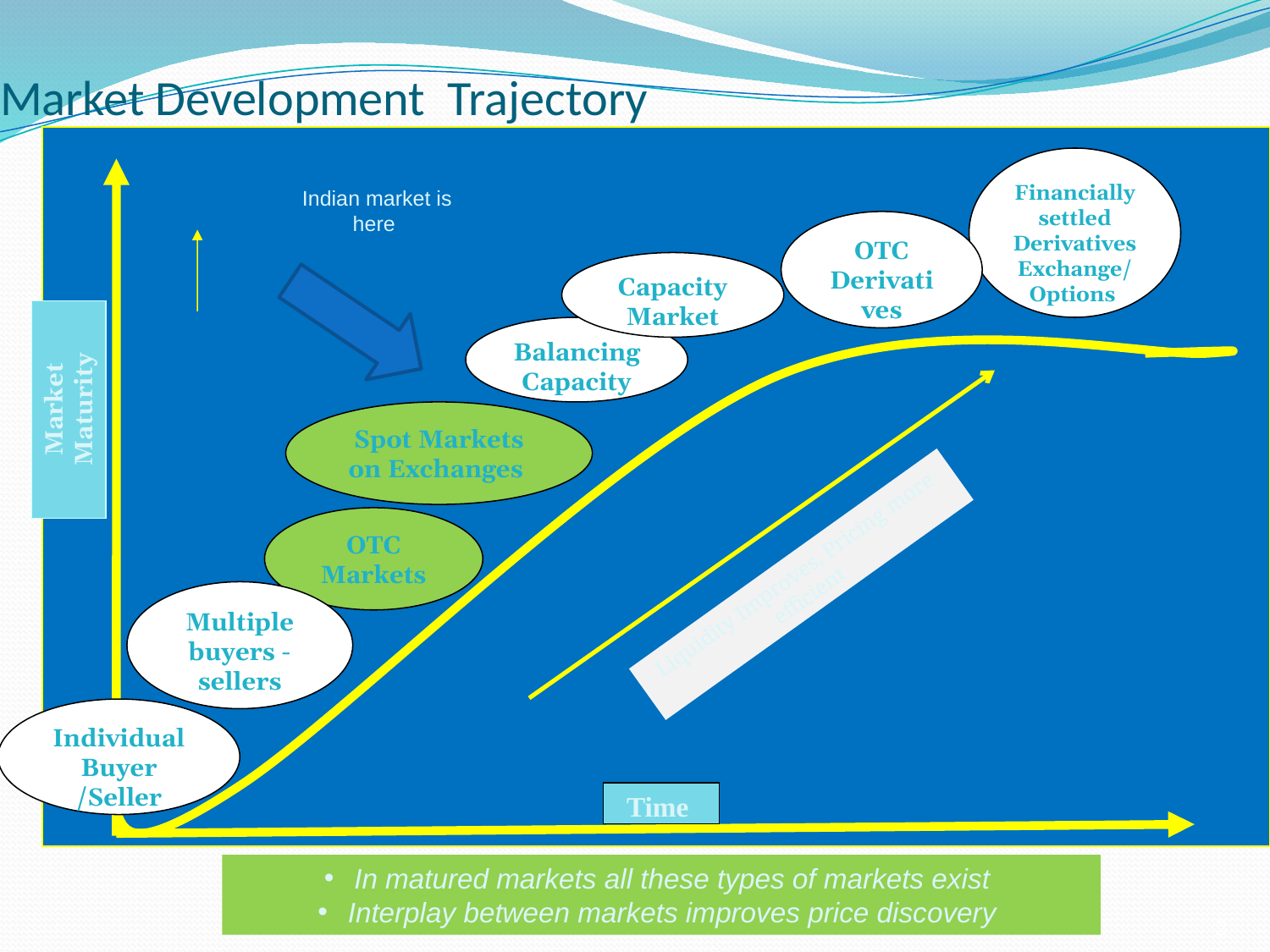

# Market Development  Trajectory

Financially settled Derivatives Exchange/ Options

OTC Derivatives

Balancing Capacity
Market
 Maturity
Spot Markets on Exchanges
OTC Markets
Liquidity Improves, Pricing more efficient
Multiple buyers - sellers
Individual Buyer /Seller
Time

In matured markets all these types of markets exist
Interplay between markets improves price discovery
Indian market is here

Capacity Market
2